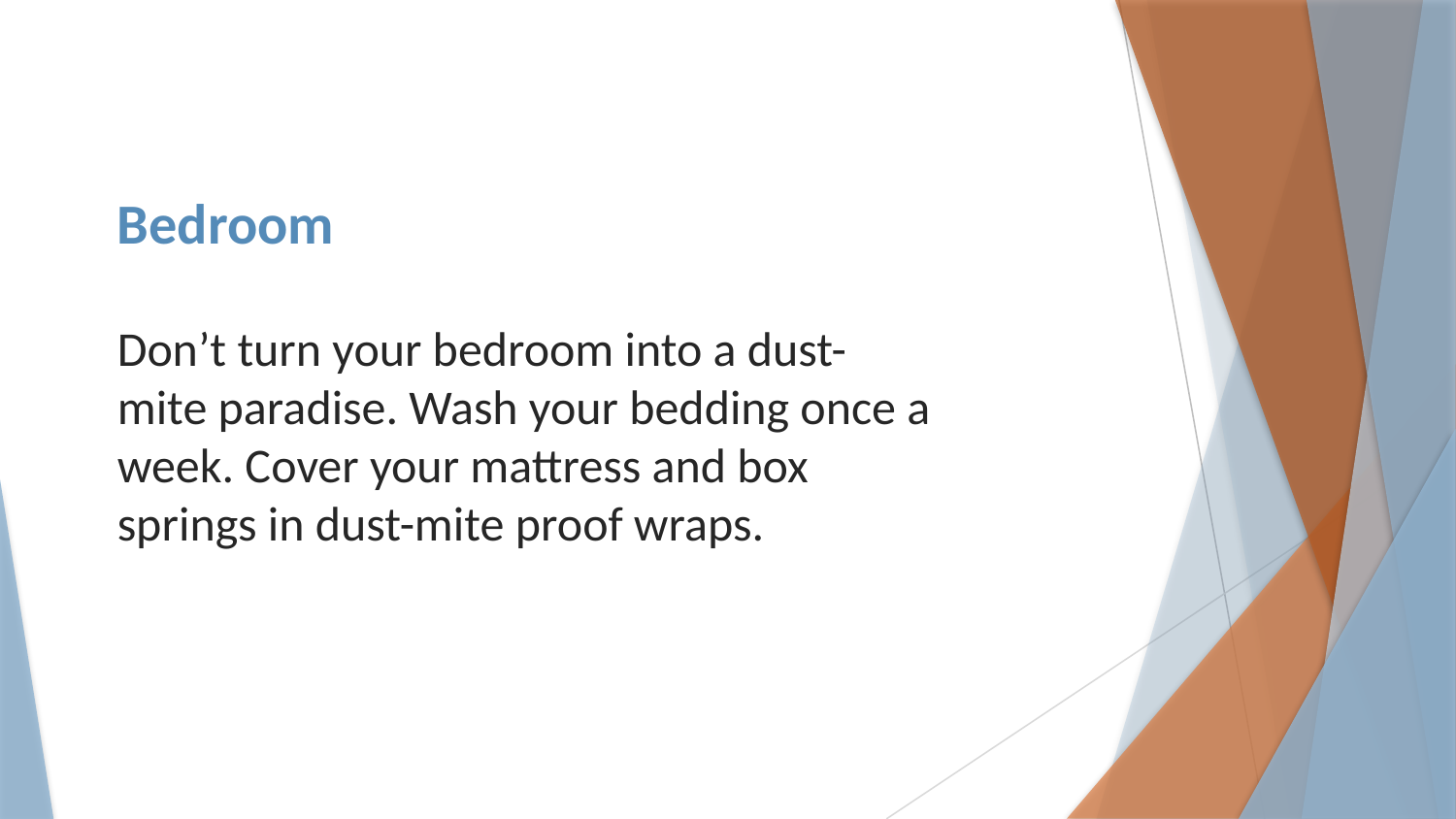

# Bedroom
Don’t turn your bedroom into a dust-mite paradise. Wash your bedding once a week. Cover your mattress and box springs in dust-mite proof wraps.